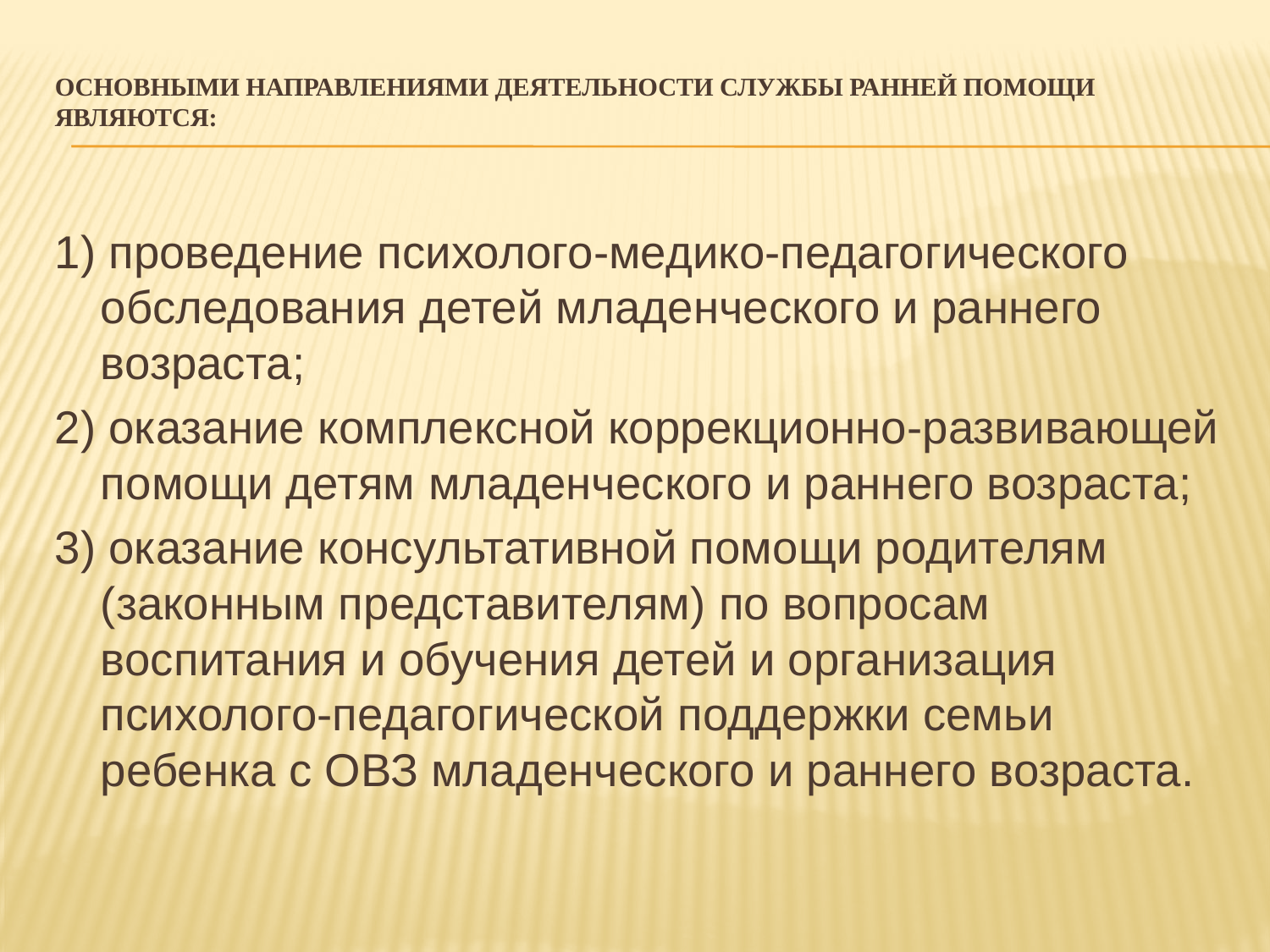

# Основными направлениями деятельности службы ранней помощи являются:
1) проведение психолого-медико-педагогического обследования детей младенческого и раннего возраста;
2) оказание комплексной коррекционно-развивающей помощи детям младенческого и раннего возраста;
3) оказание консультативной помощи родителям (законным представителям) по вопросам воспитания и обучения детей и организация психолого-педагогической поддержки семьи ребенка с ОВЗ младенческого и раннего возраста.